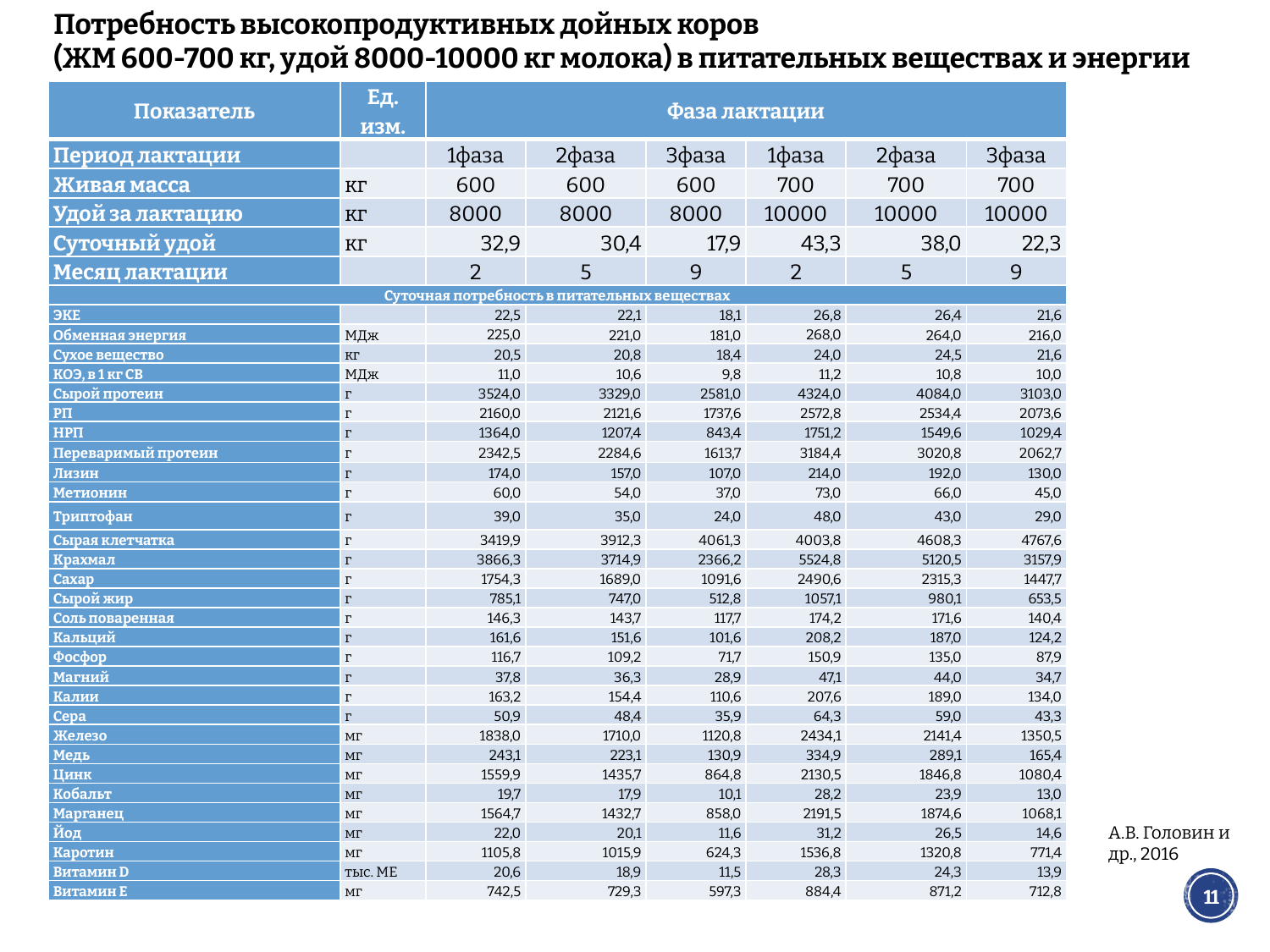

Потребность высокопродуктивных дойных коров
(ЖМ 600-700 кг, удой 8000-10000 кг молока) в питательных веществах и энергии
| Показатель | Ед. изм. | Фаза лактации |  |  |  |  |  |
| --- | --- | --- | --- | --- | --- | --- | --- |
| Период лактации |  | 1фаза | 2фаза | 3фаза | 1фаза | 2фаза | 3фаза |
| Живая масса | кг | 600 | 600 | 600 | 700 | 700 | 700 |
| Удой за лактацию | кг | 8000 | 8000 | 8000 | 10000 | 10000 | 10000 |
| Суточный удой | кг | 32,9 | 30,4 | 17,9 | 43,3 | 38,0 | 22,3 |
| Месяц лактации |  | 2 | 5 | 9 | 2 | 5 | 9 |
| Суточная потребность в питательных веществах |  |  |  |  |  |  |  |
| ЭКЕ |  | 22,5 | 22,1 | 18,1 | 26,8 | 26,4 | 21,6 |
| Обменная энергия | МДж | 225,0 | 221,0 | 181,0 | 268,0 | 264,0 | 216,0 |
| Сухое вещество | кг | 20,5 | 20,8 | 18,4 | 24,0 | 24,5 | 21,6 |
| КОЭ, в 1 кг СВ | МДж | 11,0 | 10,6 | 9,8 | 11,2 | 10,8 | 10,0 |
| Сырой протеин | г | 3524,0 | 3329,0 | 2581,0 | 4324,0 | 4084,0 | 3103,0 |
| РП | г | 2160,0 | 2121,6 | 1737,6 | 2572,8 | 2534,4 | 2073,6 |
| НРП | г | 1364,0 | 1207,4 | 843,4 | 1751,2 | 1549,6 | 1029,4 |
| Переваримый протеин | г | 2342,5 | 2284,6 | 1613,7 | 3184,4 | 3020,8 | 2062,7 |
| Лизин | г | 174,0 | 157,0 | 107,0 | 214,0 | 192,0 | 130,0 |
| Метионин | г | 60,0 | 54,0 | 37,0 | 73,0 | 66,0 | 45,0 |
| Триптофан | г | 39,0 | 35,0 | 24,0 | 48,0 | 43,0 | 29,0 |
| Сырая клетчатка | г | 3419,9 | 3912,3 | 4061,3 | 4003,8 | 4608,3 | 4767,6 |
| Крахмал | г | 3866,3 | 3714,9 | 2366,2 | 5524,8 | 5120,5 | 3157,9 |
| Сахар | г | 1754,3 | 1689,0 | 1091,6 | 2490,6 | 2315,3 | 1447,7 |
| Сырой жир | г | 785,1 | 747,0 | 512,8 | 1057,1 | 980,1 | 653,5 |
| Соль поваренная | г | 146,3 | 143,7 | 117,7 | 174,2 | 171,6 | 140,4 |
| Кальций | г | 161,6 | 151,6 | 101,6 | 208,2 | 187,0 | 124,2 |
| Фосфор | г | 116,7 | 109,2 | 71,7 | 150,9 | 135,0 | 87,9 |
| Магний | г | 37,8 | 36,3 | 28,9 | 47,1 | 44,0 | 34,7 |
| Калии | г | 163,2 | 154,4 | 110,6 | 207,6 | 189,0 | 134,0 |
| Сера | г | 50,9 | 48,4 | 35,9 | 64,3 | 59,0 | 43,3 |
| Железо | мг | 1838,0 | 1710,0 | 1120,8 | 2434,1 | 2141,4 | 1350,5 |
| Медь | мг | 243,1 | 223,1 | 130,9 | 334,9 | 289,1 | 165,4 |
| Цинк | мг | 1559,9 | 1435,7 | 864,8 | 2130,5 | 1846,8 | 1080,4 |
| Кобальт | мг | 19,7 | 17,9 | 10,1 | 28,2 | 23,9 | 13,0 |
| Марганец | мг | 1564,7 | 1432,7 | 858,0 | 2191,5 | 1874,6 | 1068,1 |
| Йод | мг | 22,0 | 20,1 | 11,6 | 31,2 | 26,5 | 14,6 |
| Каротин | мг | 1105,8 | 1015,9 | 624,3 | 1536,8 | 1320,8 | 771,4 |
| Витамин D | тыс. МЕ | 20,6 | 18,9 | 11,5 | 28,3 | 24,3 | 13,9 |
| Витамин Е | мг | 742,5 | 729,3 | 597,3 | 884,4 | 871,2 | 712,8 |
А.В. Головин и др., 2016
11